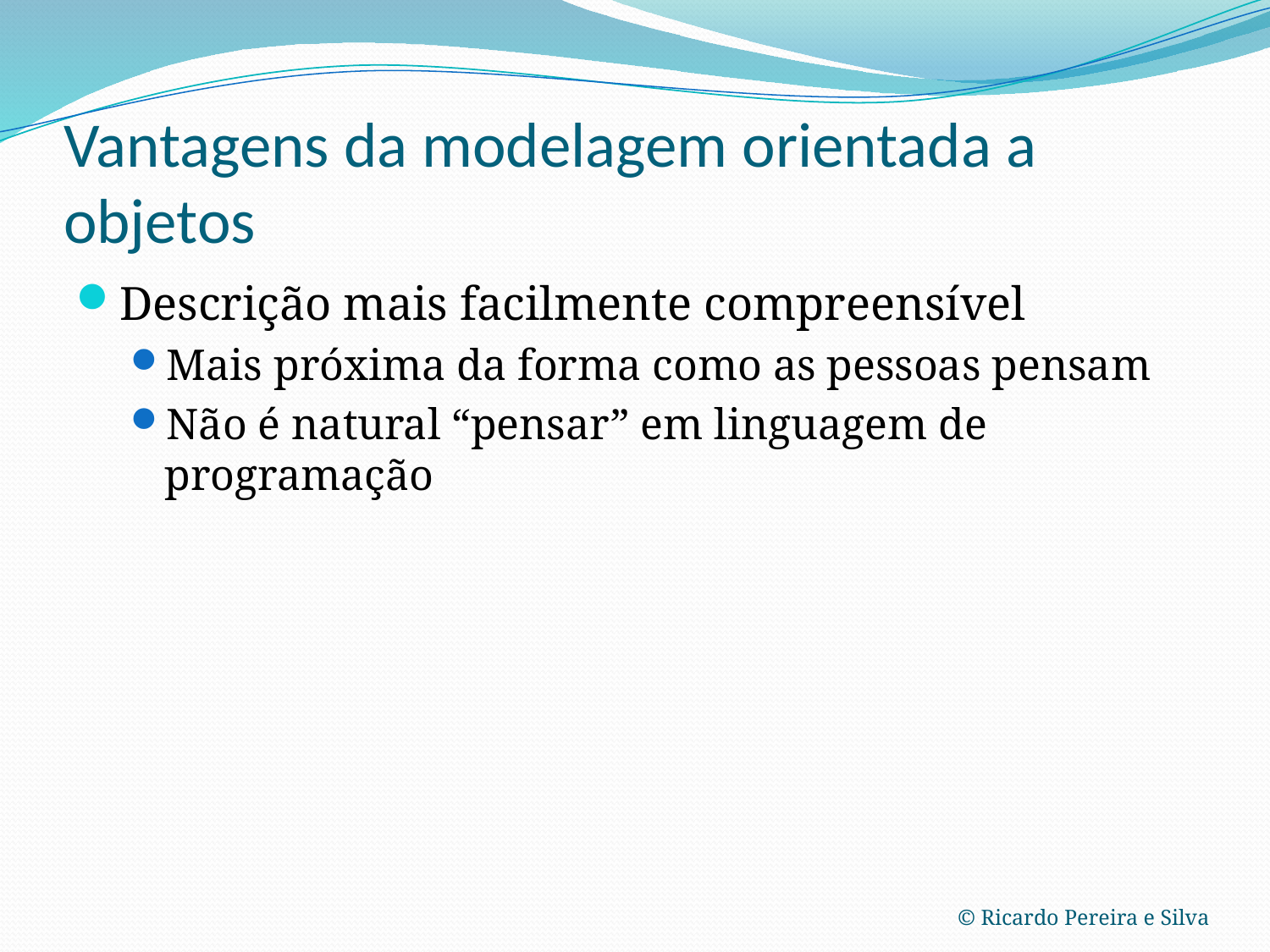

# Vantagens da modelagem orientada a objetos
Descrição mais facilmente compreensível
Mais próxima da forma como as pessoas pensam
Não é natural “pensar” em linguagem de programação
© Ricardo Pereira e Silva